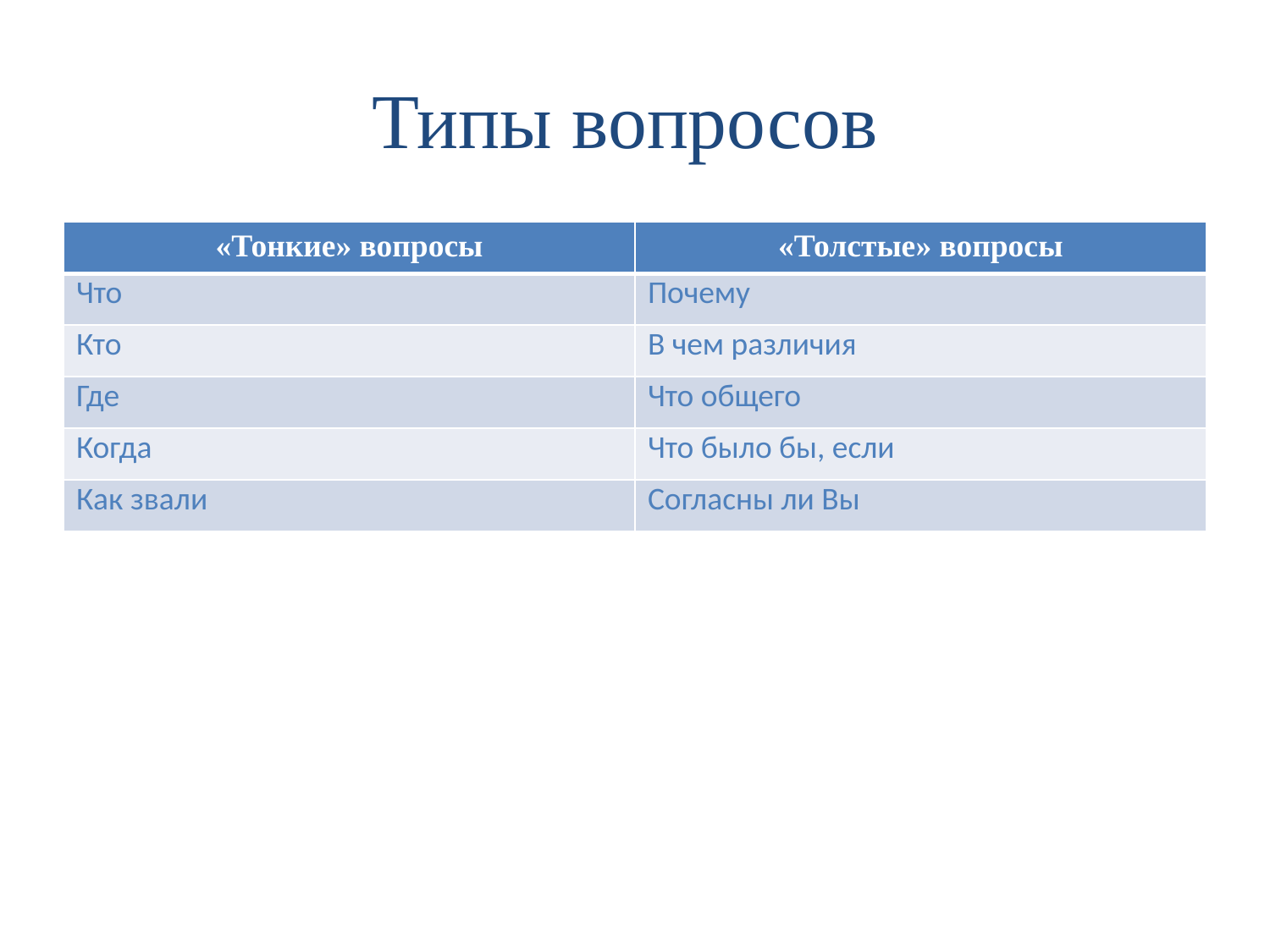

# Типы вопросов
| «Тонкие» вопросы | «Толстые» вопросы |
| --- | --- |
| Что | Почему |
| Кто | В чем различия |
| Где | Что общего |
| Когда | Что было бы, если |
| Как звали | Согласны ли Вы |